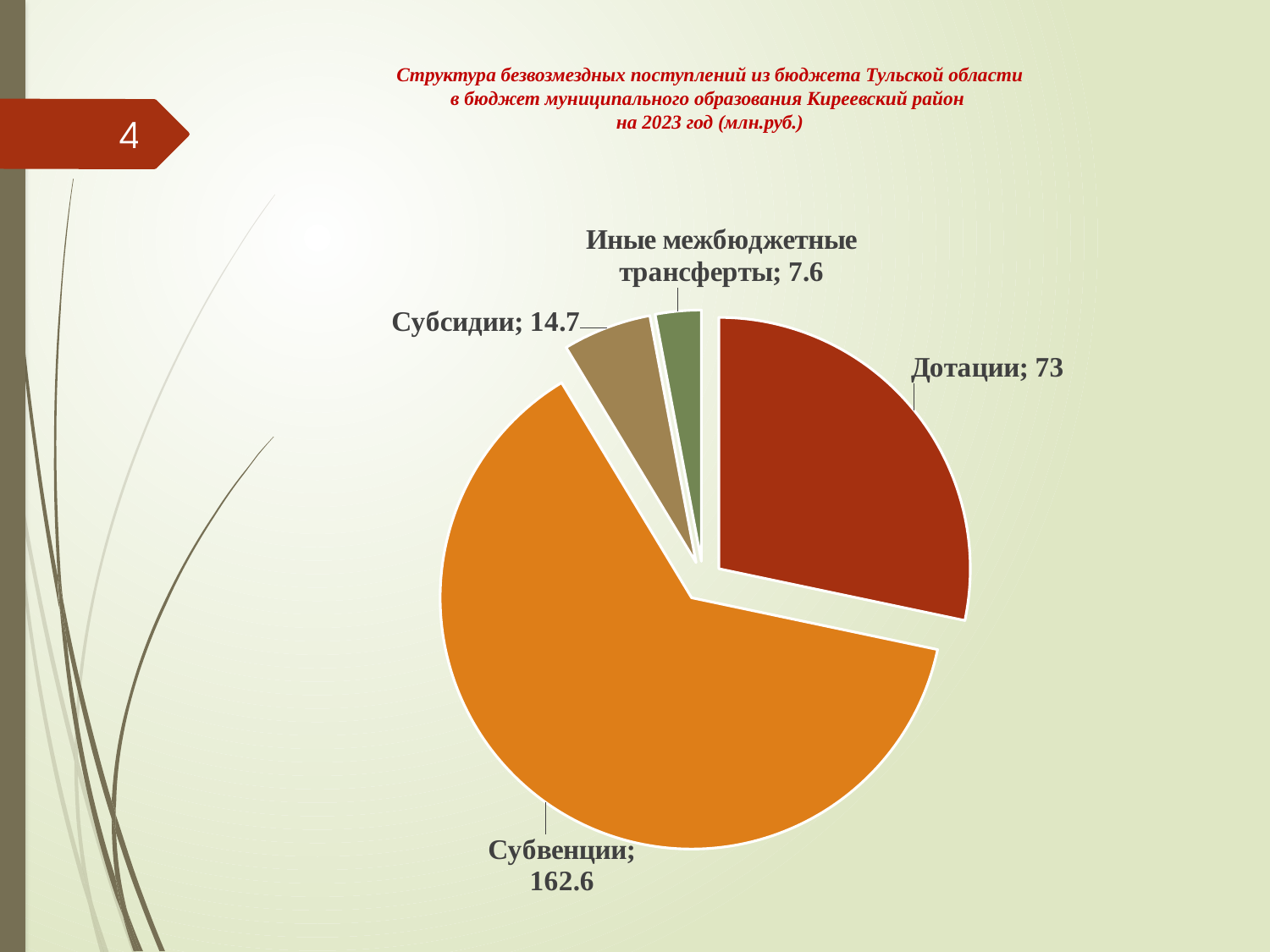

# Структура безвозмездных поступлений из бюджета Тульской области в бюджет муниципального образования Киреевский район на 2023 год (млн.руб.)
4

### Chart

| Category | Столбец1 |
|---|---|
| Дотации | 73.0 |
| Субвенции | 162.6 |
| Субсидии | 14.7 |
| Иные межбюджетные трансферты | 7.6 |